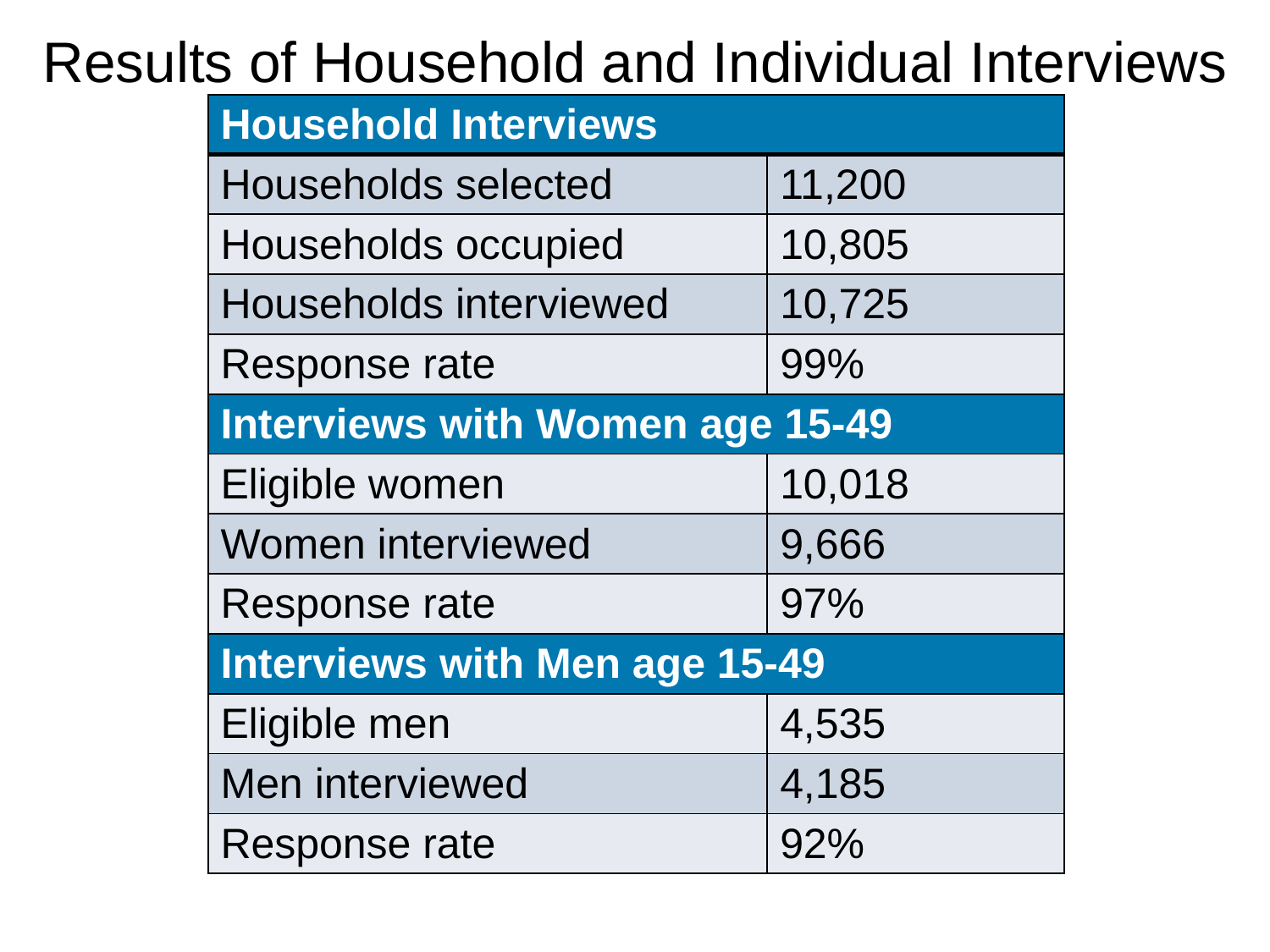

# Results of Household and Individual Interviews
| Household Interviews |  |
| --- | --- |
| Households selected | 11,200 |
| Households occupied | 10,805 |
| Households interviewed | 10,725 |
| Response rate | 99% |
| Interviews with Women age 15-49 |  |
| Eligible women | 10,018 |
| Women interviewed | 9,666 |
| Response rate | 97% |
| Interviews with Men age 15-49 |  |
| Eligible men | 4,535 |
| Men interviewed | 4,185 |
| Response rate | 92% |